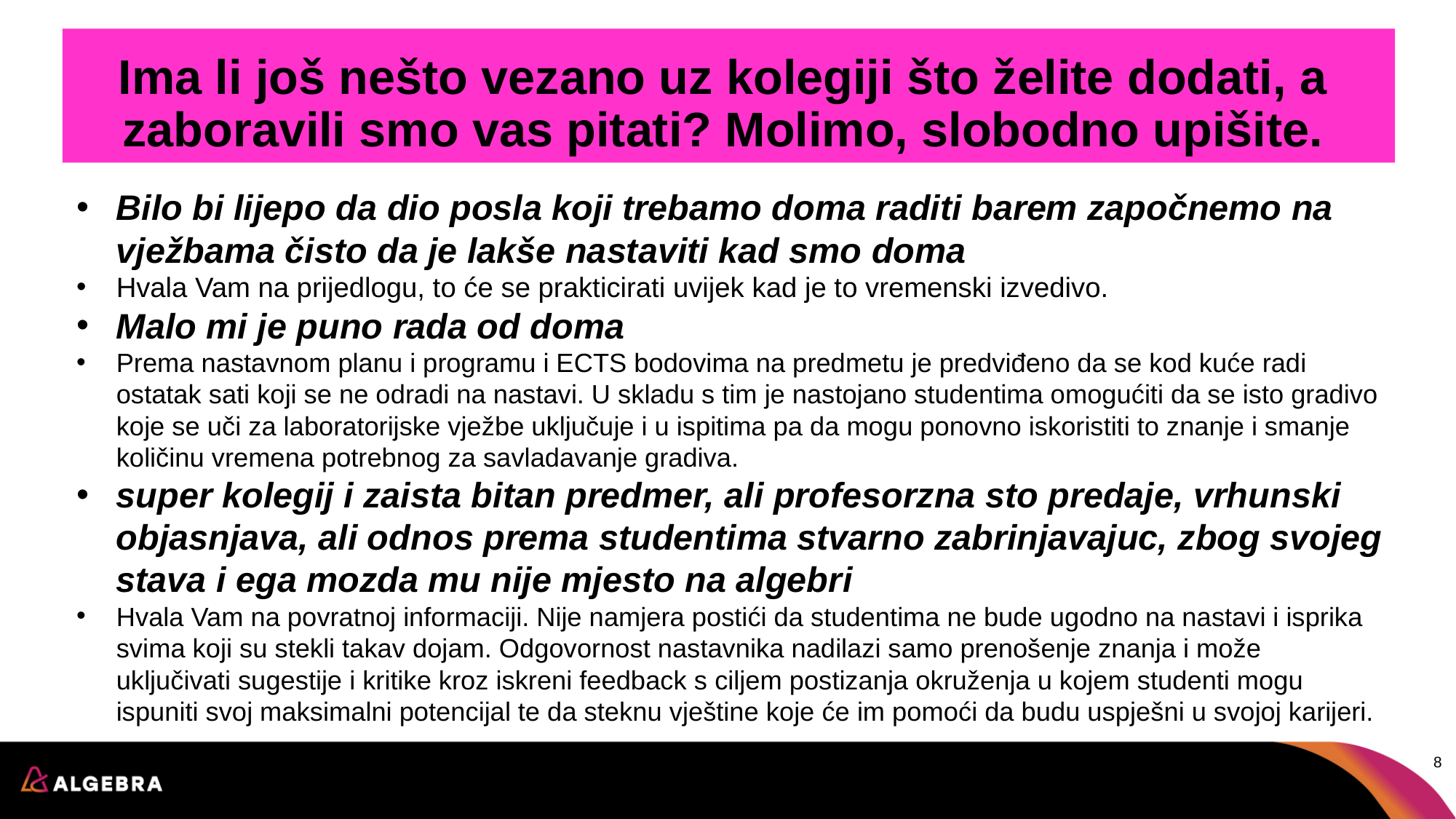

# Ima li još nešto vezano uz kolegiji što želite dodati, a zaboravili smo vas pitati? Molimo, slobodno upišite.
Bilo bi lijepo da dio posla koji trebamo doma raditi barem započnemo na vježbama čisto da je lakše nastaviti kad smo doma
Hvala Vam na prijedlogu, to će se prakticirati uvijek kad je to vremenski izvedivo.
Malo mi je puno rada od doma
Prema nastavnom planu i programu i ECTS bodovima na predmetu je predviđeno da se kod kuće radi ostatak sati koji se ne odradi na nastavi. U skladu s tim je nastojano studentima omogućiti da se isto gradivo koje se uči za laboratorijske vježbe uključuje i u ispitima pa da mogu ponovno iskoristiti to znanje i smanje količinu vremena potrebnog za savladavanje gradiva.
super kolegij i zaista bitan predmer, ali profesorzna sto predaje, vrhunski objasnjava, ali odnos prema studentima stvarno zabrinjavajuc, zbog svojeg stava i ega mozda mu nije mjesto na algebri
Hvala Vam na povratnoj informaciji. Nije namjera postići da studentima ne bude ugodno na nastavi i isprika svima koji su stekli takav dojam. Odgovornost nastavnika nadilazi samo prenošenje znanja i može uključivati sugestije i kritike kroz iskreni feedback s ciljem postizanja okruženja u kojem studenti mogu ispuniti svoj maksimalni potencijal te da steknu vještine koje će im pomoći da budu uspješni u svojoj karijeri.